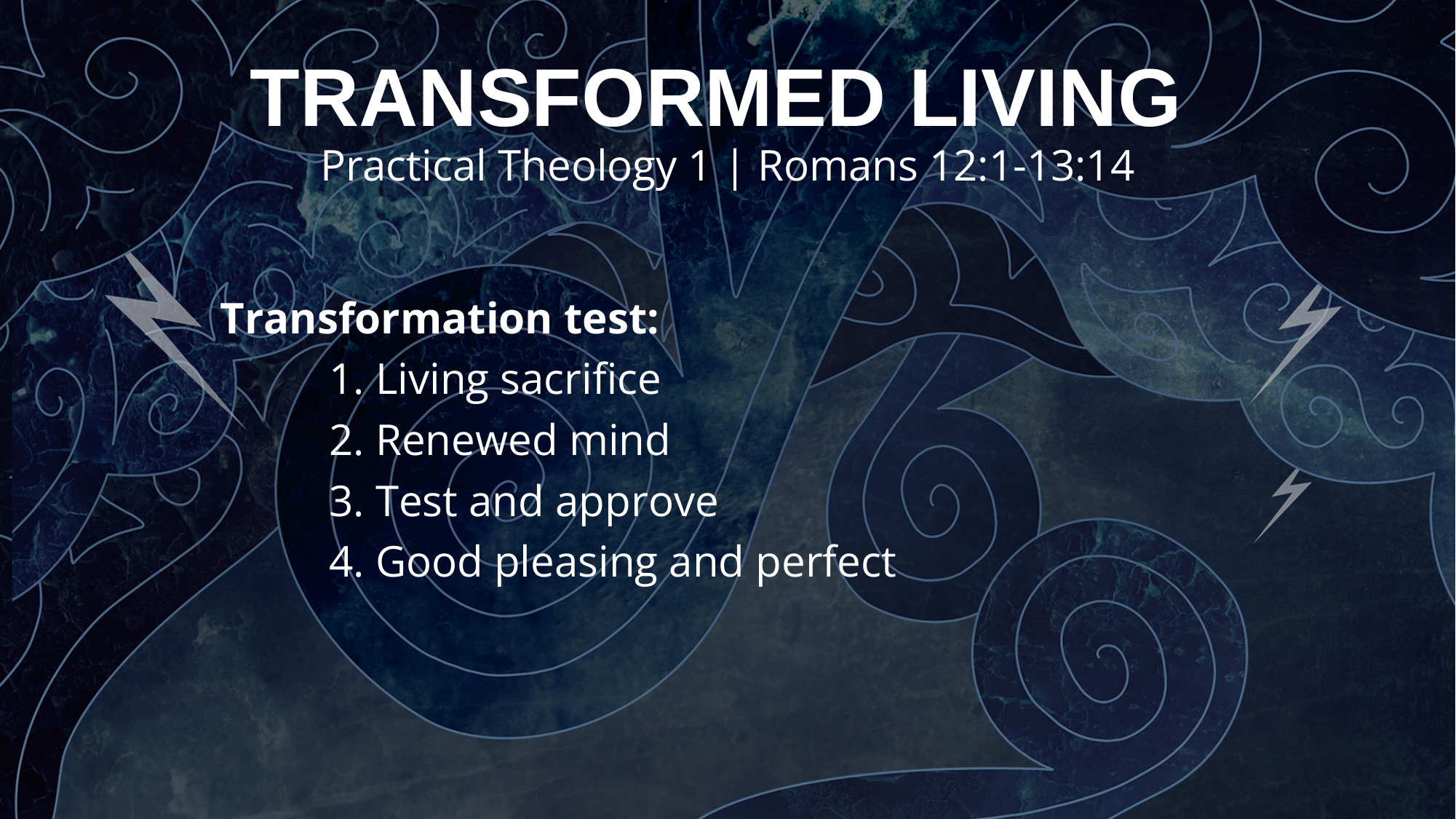

# TRANSFORMED LIVING Practical Theology 1 | Romans 12:1-13:14

	Transformation test:
		1. Living sacrifice
		2. Renewed mind
		3. Test and approve
		4. Good pleasing and perfect